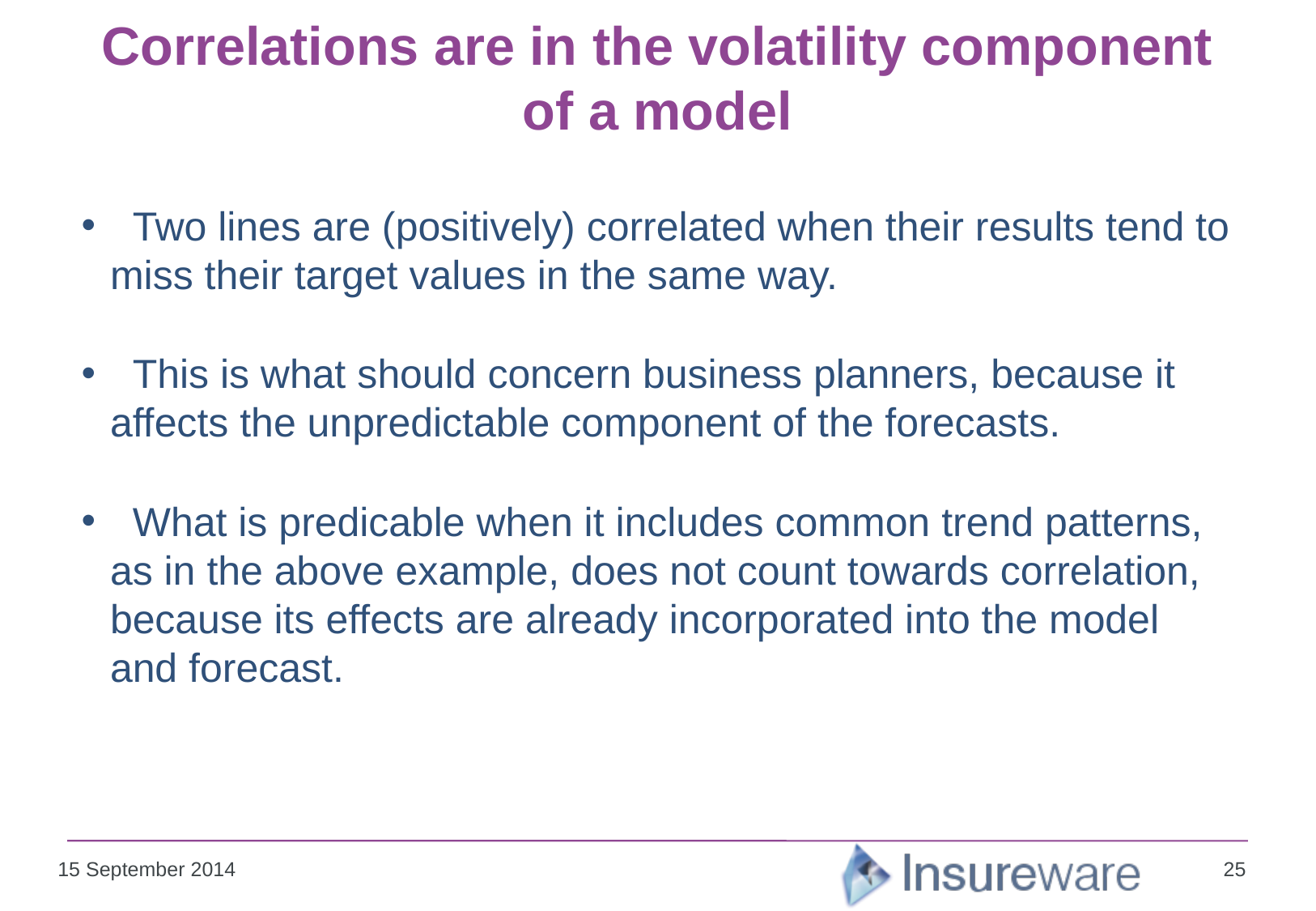

# Correlations are in the volatility component of a model
  Two lines are (positively) correlated when their results tend to miss their target values in the same way.
  This is what should concern business planners, because it affects the unpredictable component of the forecasts.
  What is predicable when it includes common trend patterns, as in the above example, does not count towards correlation, because its effects are already incorporated into the model and forecast.
25